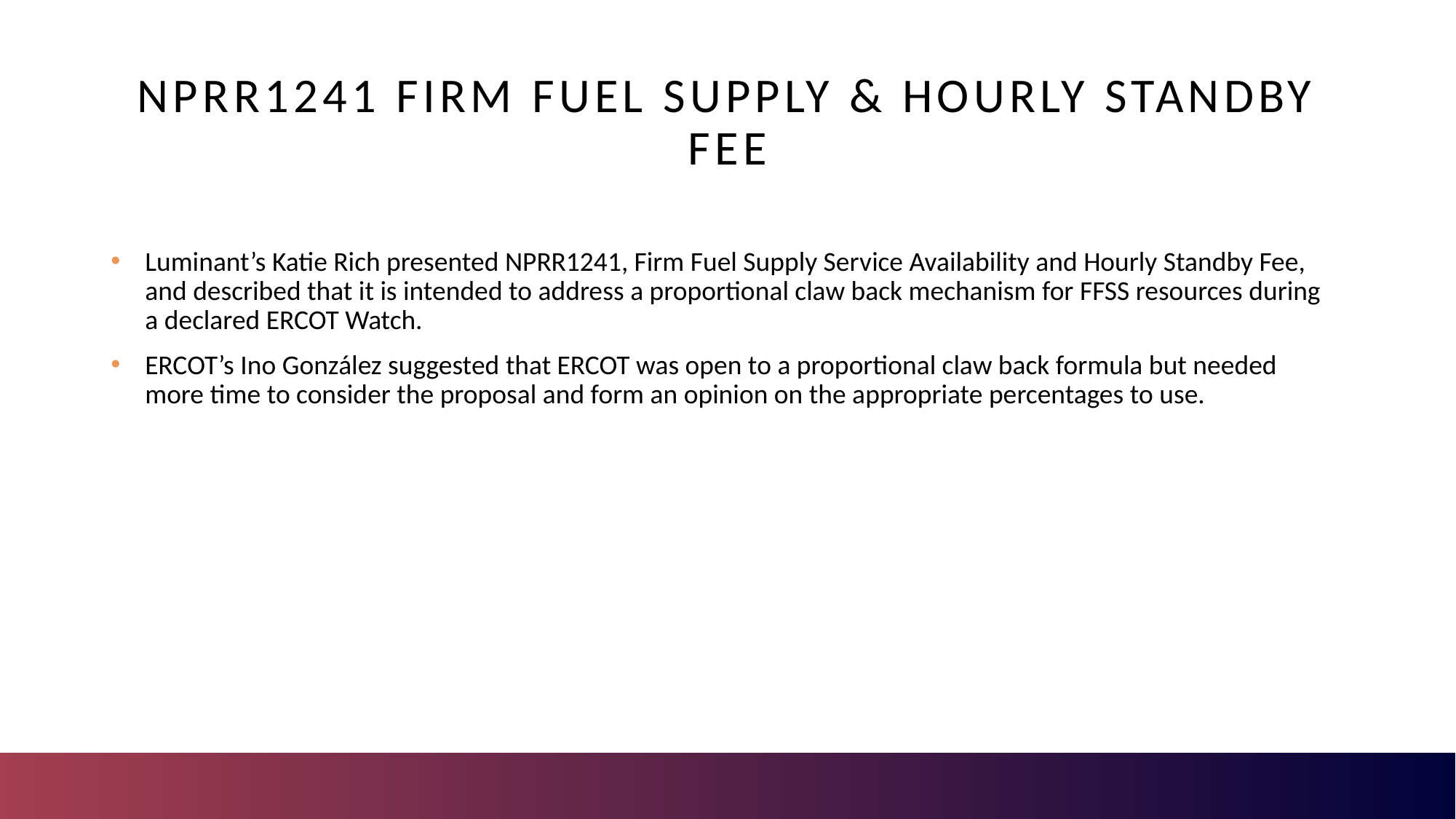

# NPRR1241 firm fuel supply & hourly standby fee
Luminant’s Katie Rich presented NPRR1241, Firm Fuel Supply Service Availability and Hourly Standby Fee, and described that it is intended to address a proportional claw back mechanism for FFSS resources during a declared ERCOT Watch.
ERCOT’s Ino González suggested that ERCOT was open to a proportional claw back formula but needed more time to consider the proposal and form an opinion on the appropriate percentages to use.